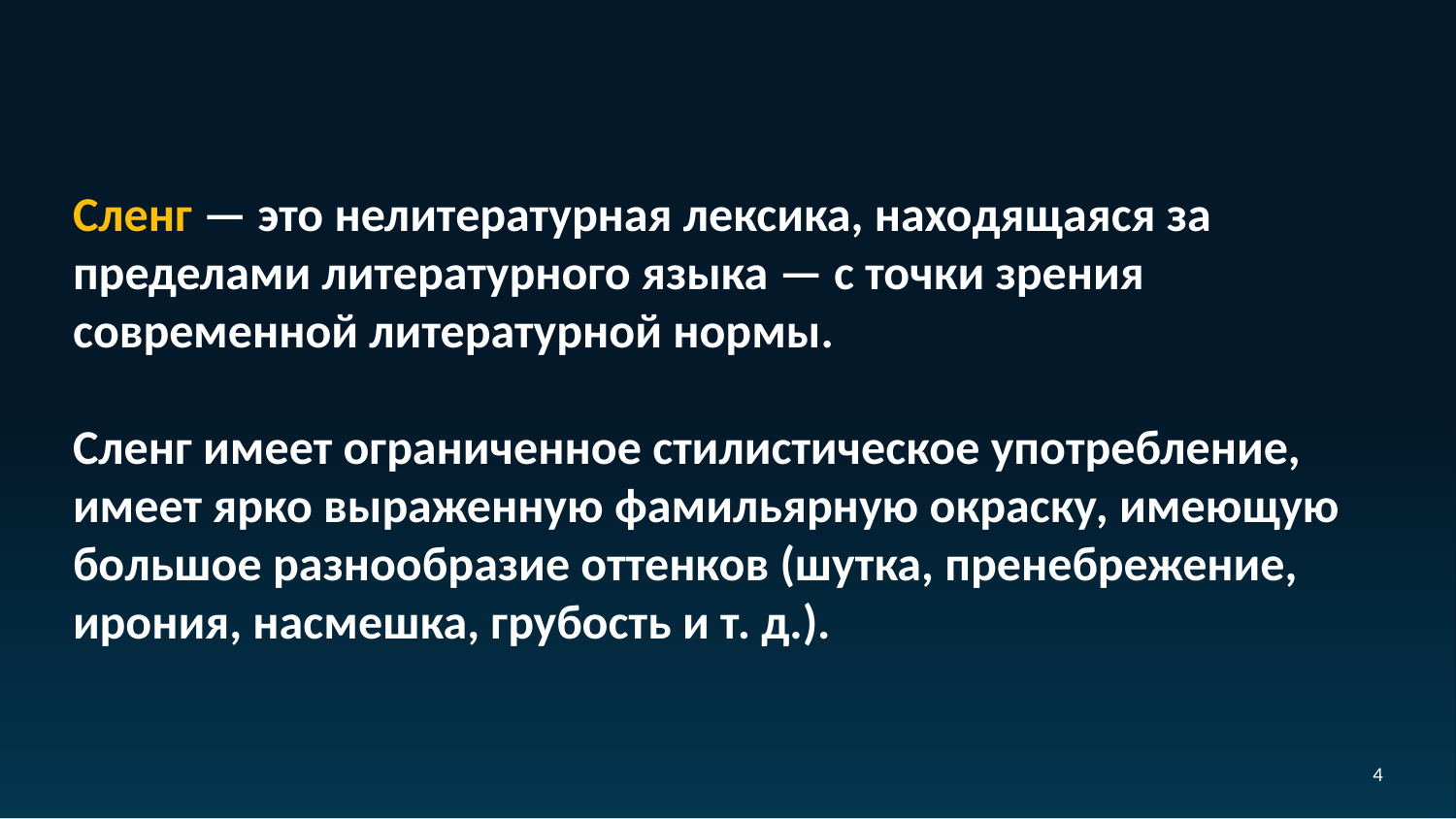

Сленг — это нелитературная лексика, находящаяся за пределами литературного языка — с точки зрения современной литературной нормы.

Сленг имеет ограниченное стилистическое употребление, имеет ярко выраженную фамильярную окраску, имеющую большое разнообразие оттенков (шутка, пренебрежение, ирония, насмешка, грубость и т. д.).
4